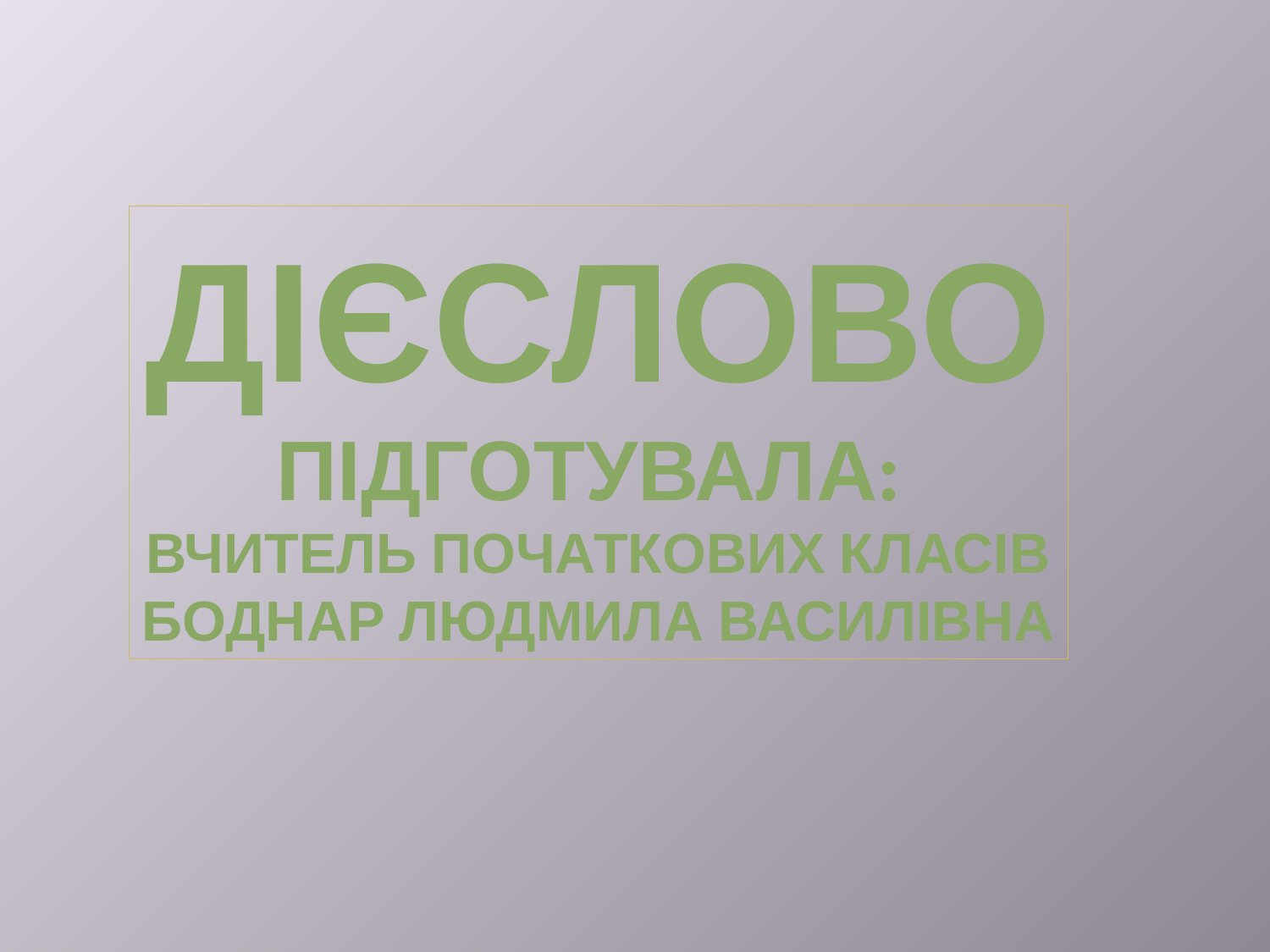

ДІЄСЛОВО
ПІДГОТУВАЛА:
ВЧИТЕЛЬ ПОЧАТКОВИХ КЛАСІВ
БОДНАР ЛЮДМИЛА ВАСИЛІВНА